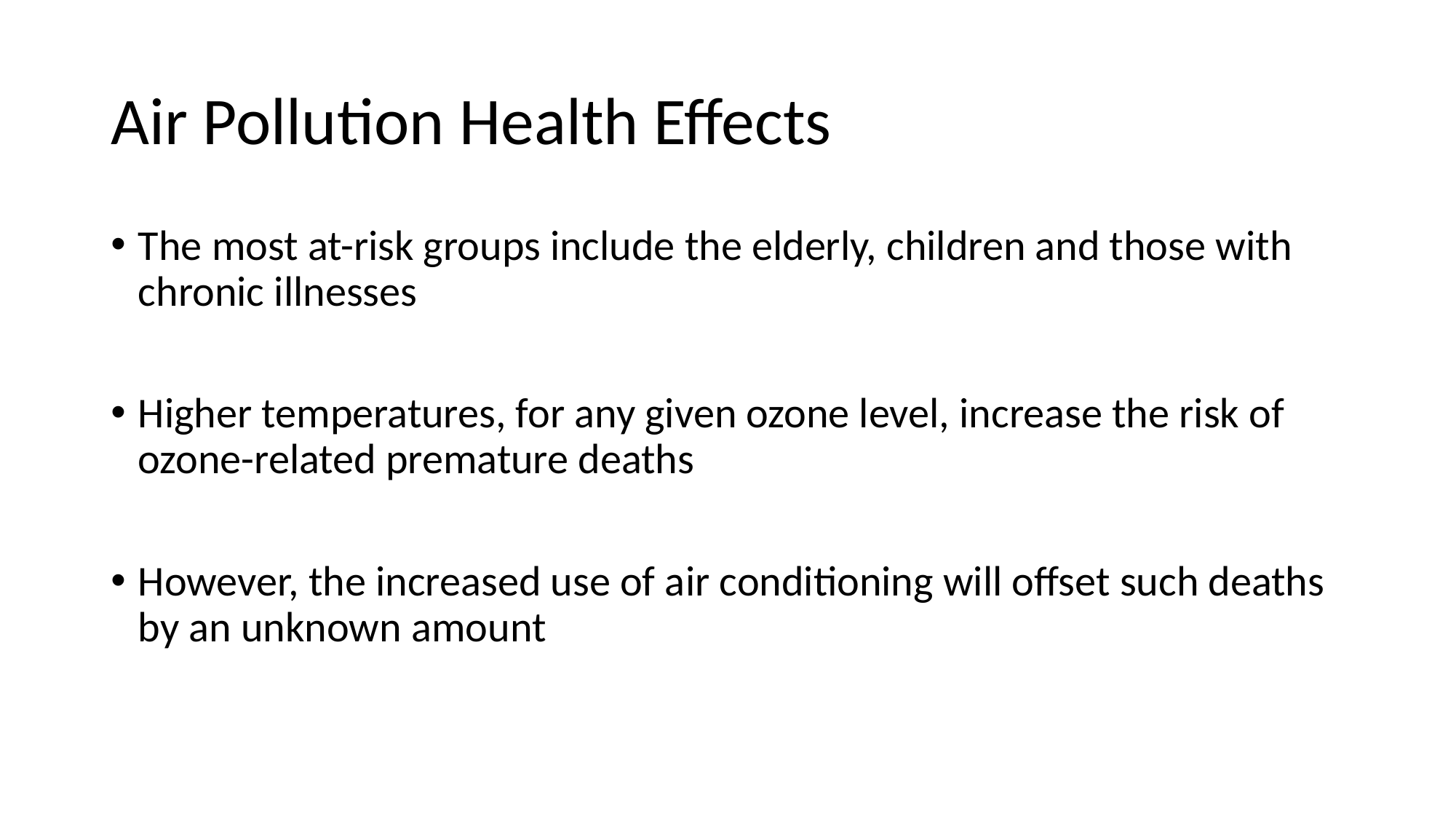

# Air Pollution Health Effects
The most at-risk groups include the elderly, children and those with chronic illnesses

Higher temperatures, for any given ozone level, increase the risk of ozone-related premature deaths

However, the increased use of air conditioning will offset such deaths by an unknown amount